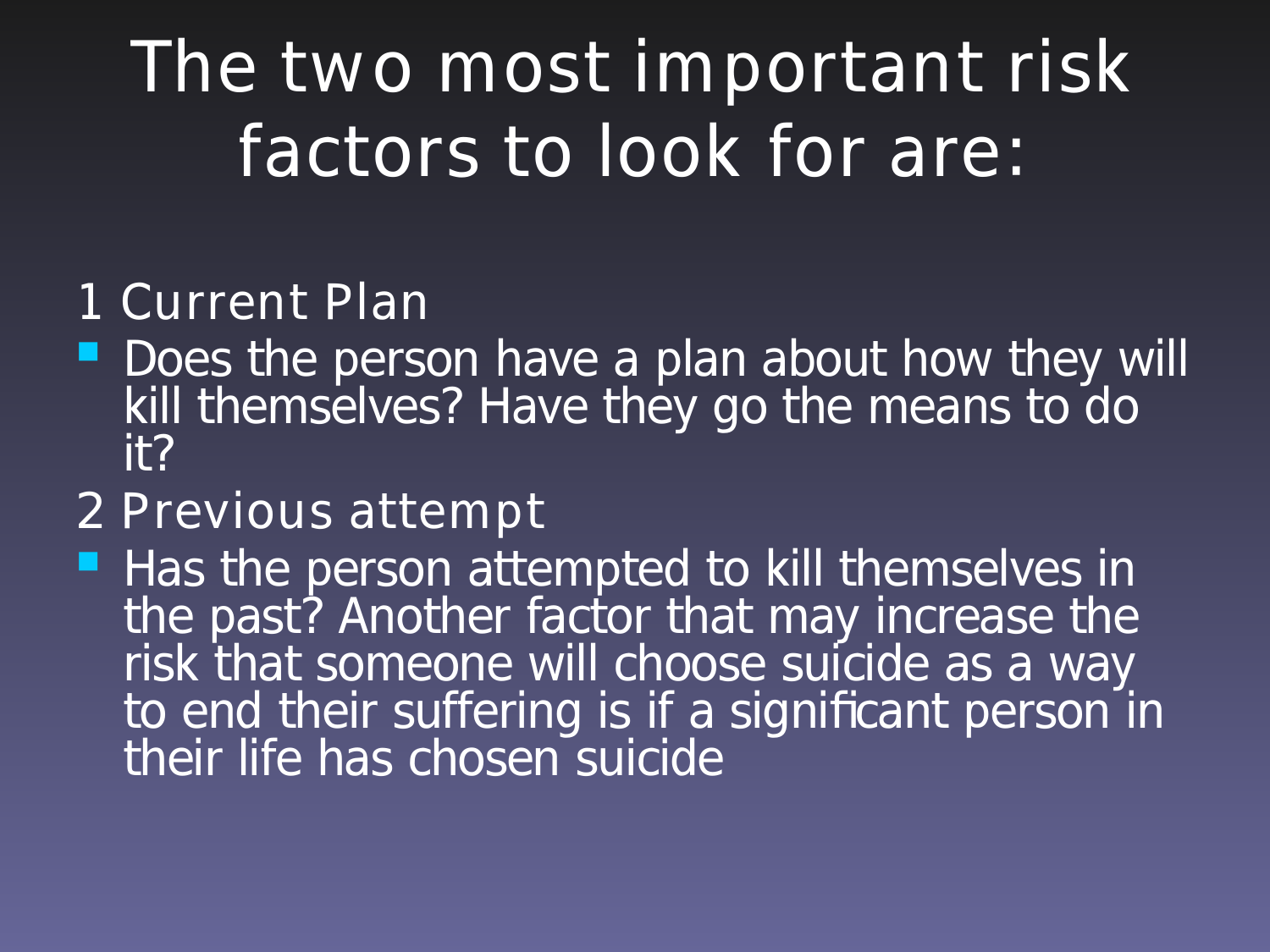

# The two most important risk factors to look for are:
1 Current Plan
Does the person have a plan about how they will kill themselves? Have they go the means to do it?
2 Previous attempt
Has the person attempted to kill themselves in the past? Another factor that may increase the risk that someone will choose suicide as a way to end their suffering is if a significant person in their life has chosen suicide